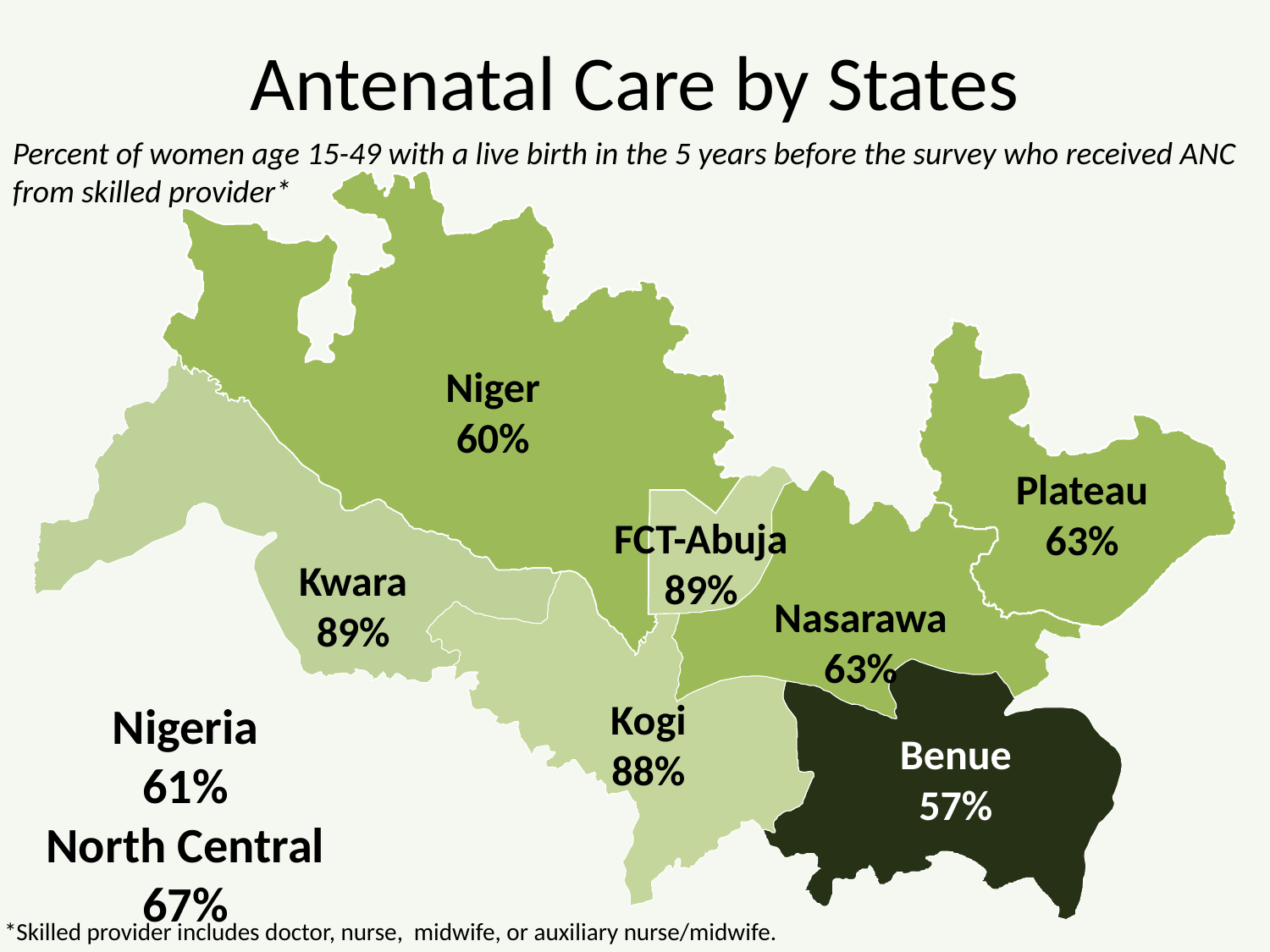

# Antenatal Care by States
Percent of women age 15-49 with a live birth in the 5 years before the survey who received ANC from skilled provider*

Niger
60%
Plateau
63%
FCT-Abuja
89%
Kwara
89%
Nasarawa
63%
Kogi
88%
Nigeria
61%
North Central
67%
Benue
57%
*Skilled provider includes doctor, nurse,  midwife, or auxiliary nurse/midwife.